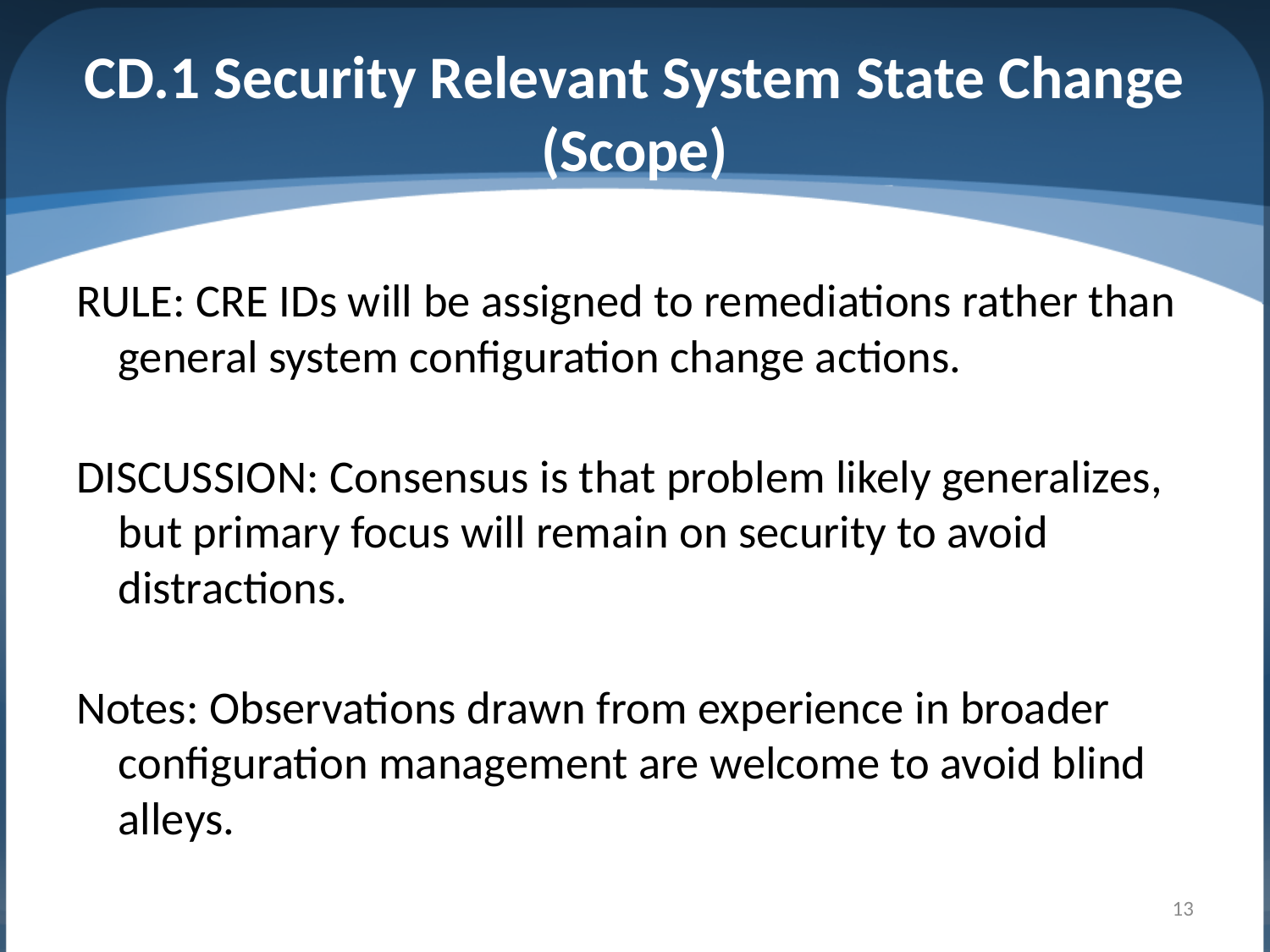

# CD.1 Security Relevant System State Change (Scope)
RULE: CRE IDs will be assigned to remediations rather than general system configuration change actions.

DISCUSSION: Consensus is that problem likely generalizes, but primary focus will remain on security to avoid distractions.

Notes: Observations drawn from experience in broader configuration management are welcome to avoid blind alleys.
13